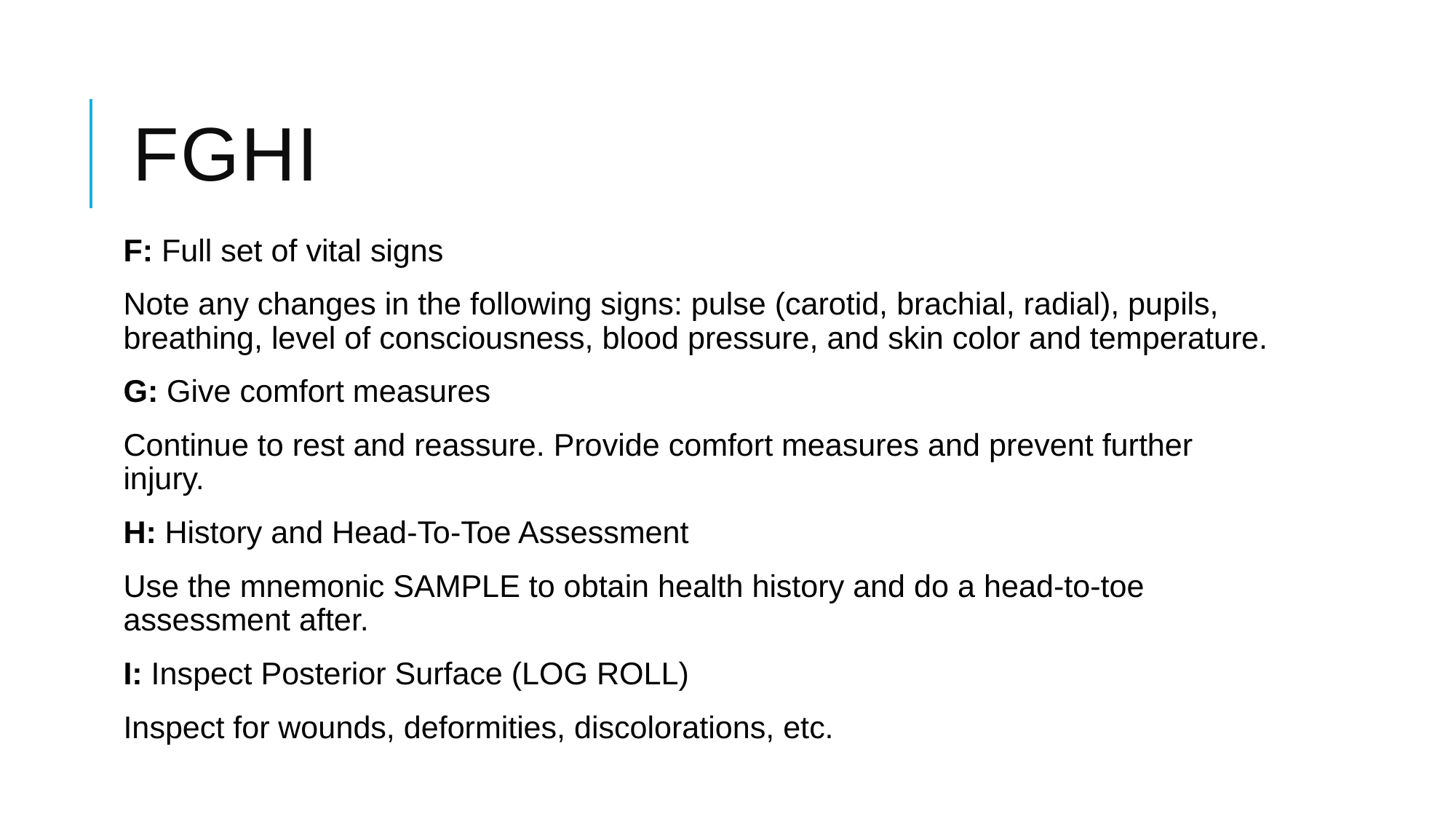

# FGHI
F: Full set of vital signs
Note any changes in the following signs: pulse (carotid, brachial, radial), pupils, breathing, level of consciousness, blood pressure, and skin color and temperature.
G: Give comfort measures
Continue to rest and reassure. Provide comfort measures and prevent further injury.
H: History and Head-To-Toe Assessment
Use the mnemonic SAMPLE to obtain health history and do a head-to-toe assessment after.
I: Inspect Posterior Surface (LOG ROLL)
Inspect for wounds, deformities, discolorations, etc.